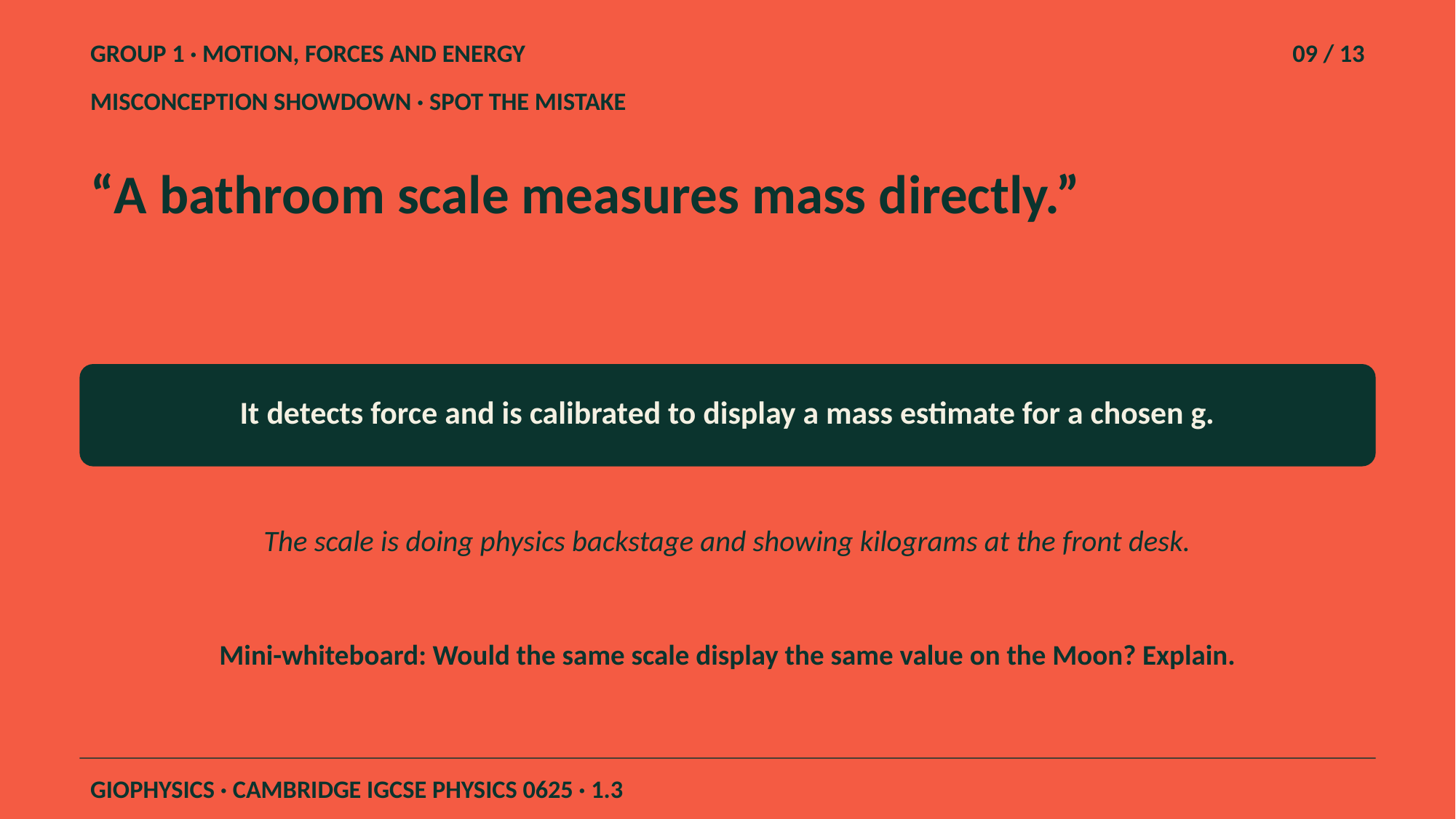

GROUP 1 · MOTION, FORCES AND ENERGY
09 / 13
MISCONCEPTION SHOWDOWN · SPOT THE MISTAKE
“A bathroom scale measures mass directly.”

It detects force and is calibrated to display a mass estimate for a chosen g.
The scale is doing physics backstage and showing kilograms at the front desk.
Mini-whiteboard: Would the same scale display the same value on the Moon? Explain.

GIOPHYSICS · CAMBRIDGE IGCSE PHYSICS 0625 · 1.3